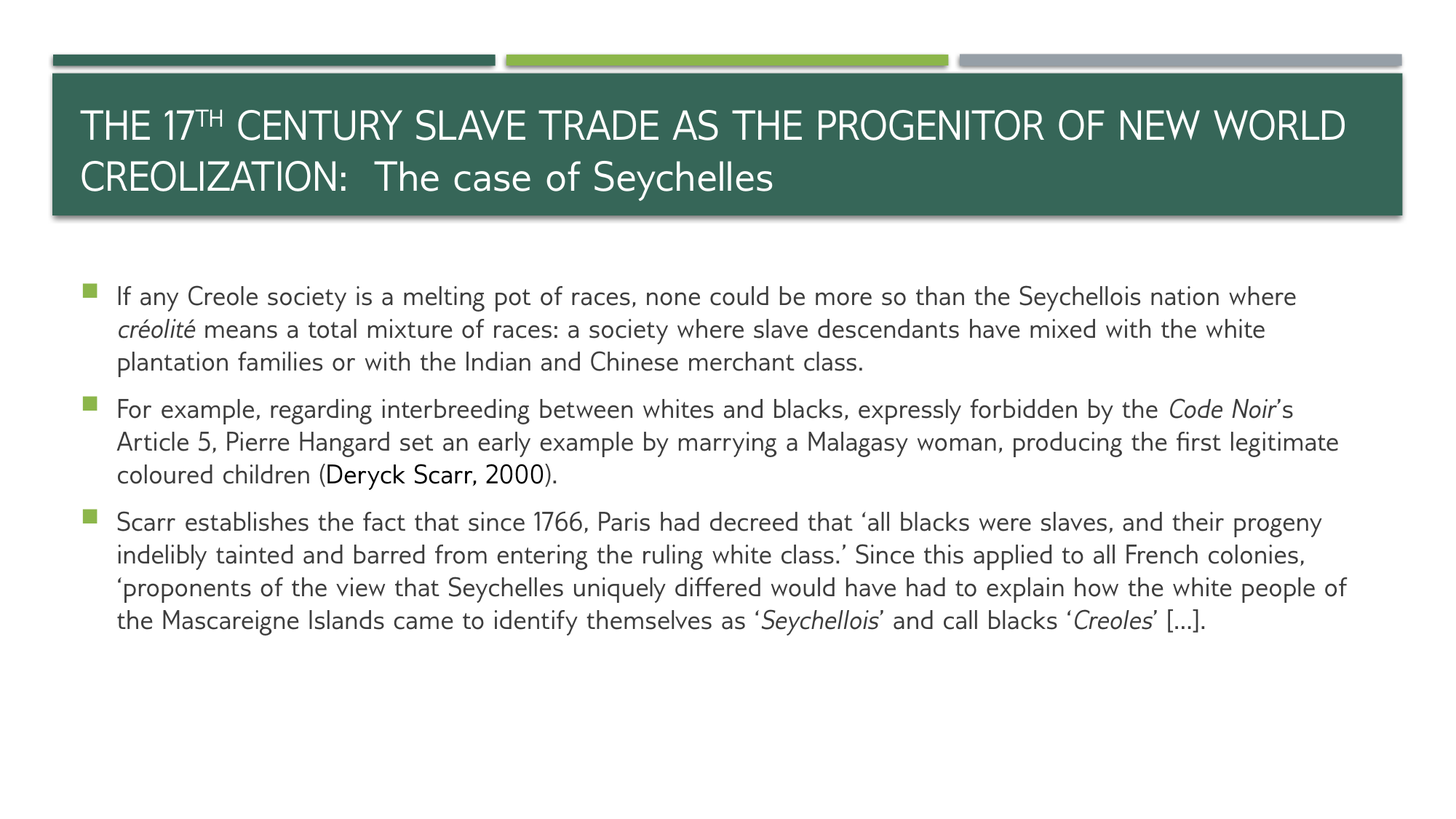

# the 17th century slave trade as the progenitor of new world creolization:  The case of Seychelles
If any Creole society is a melting pot of races, none could be more so than the Seychellois nation where créolité means a total mixture of races: a society where slave descendants have mixed with the white plantation families or with the Indian and Chinese merchant class.
For example, regarding interbreeding between whites and blacks, expressly forbidden by the Code Noir’s Article 5, Pierre Hangard set an early example by marrying a Malagasy woman, producing the first legitimate coloured children (Deryck Scarr, 2000).
Scarr establishes the fact that since 1766, Paris had decreed that ‘all blacks were slaves, and their progeny indelibly tainted and barred from entering the ruling white class.’ Since this applied to all French colonies, ‘proponents of the view that Seychelles uniquely differed would have had to explain how the white people of the Mascareigne Islands came to identify themselves as ‘Seychellois’ and call blacks ‘Creoles’ […].